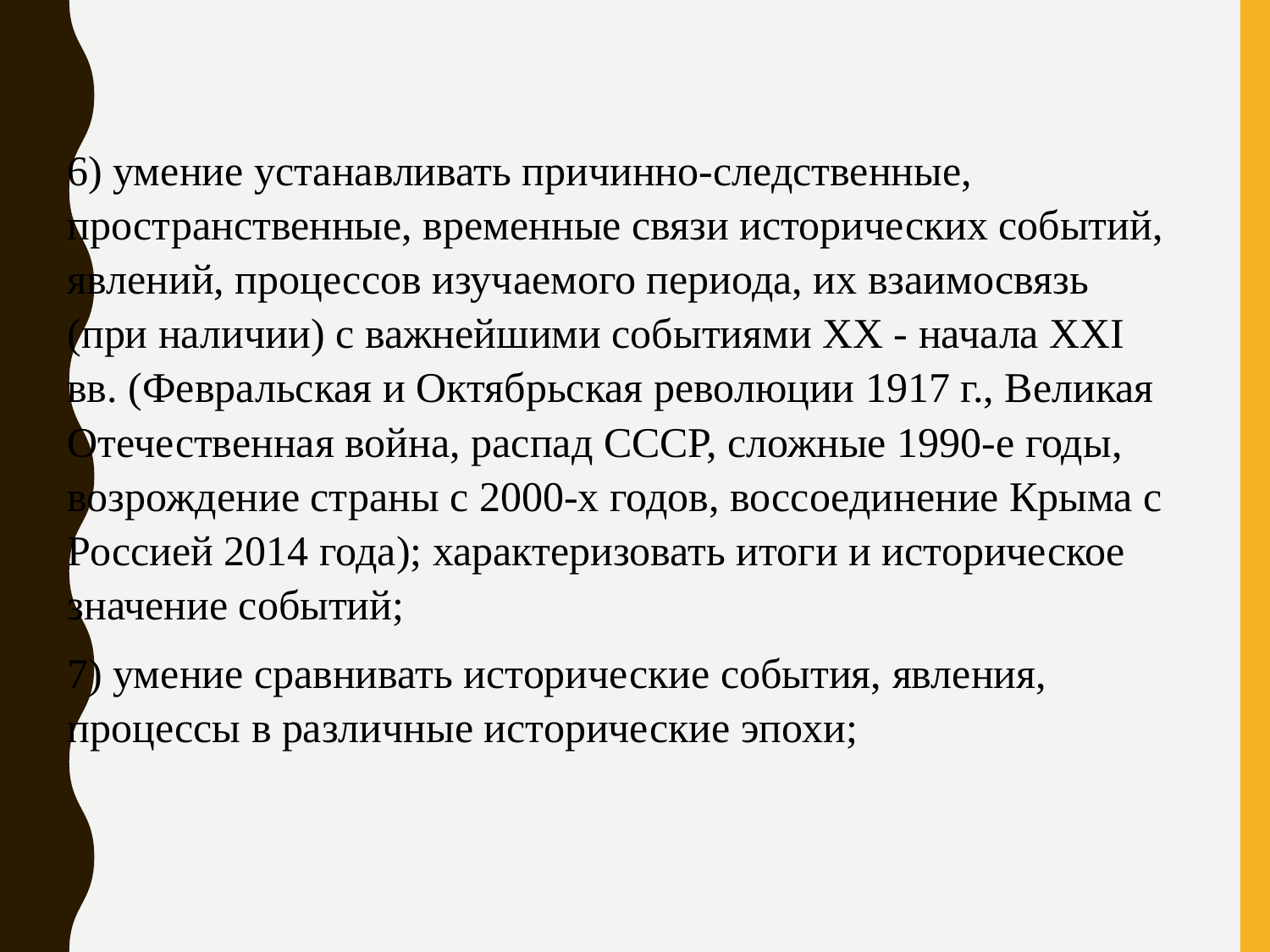

6) умение устанавливать причинно-следственные, пространственные, временные связи исторических событий, явлений, процессов изучаемого периода, их взаимосвязь (при наличии) с важнейшими событиями XX - начала XXI вв. (Февральская и Октябрьская революции 1917 г., Великая Отечественная война, распад СССР, сложные 1990-е годы, возрождение страны с 2000-х годов, воссоединение Крыма с Россией 2014 года); характеризовать итоги и историческое значение событий;
7) умение сравнивать исторические события, явления, процессы в различные исторические эпохи;